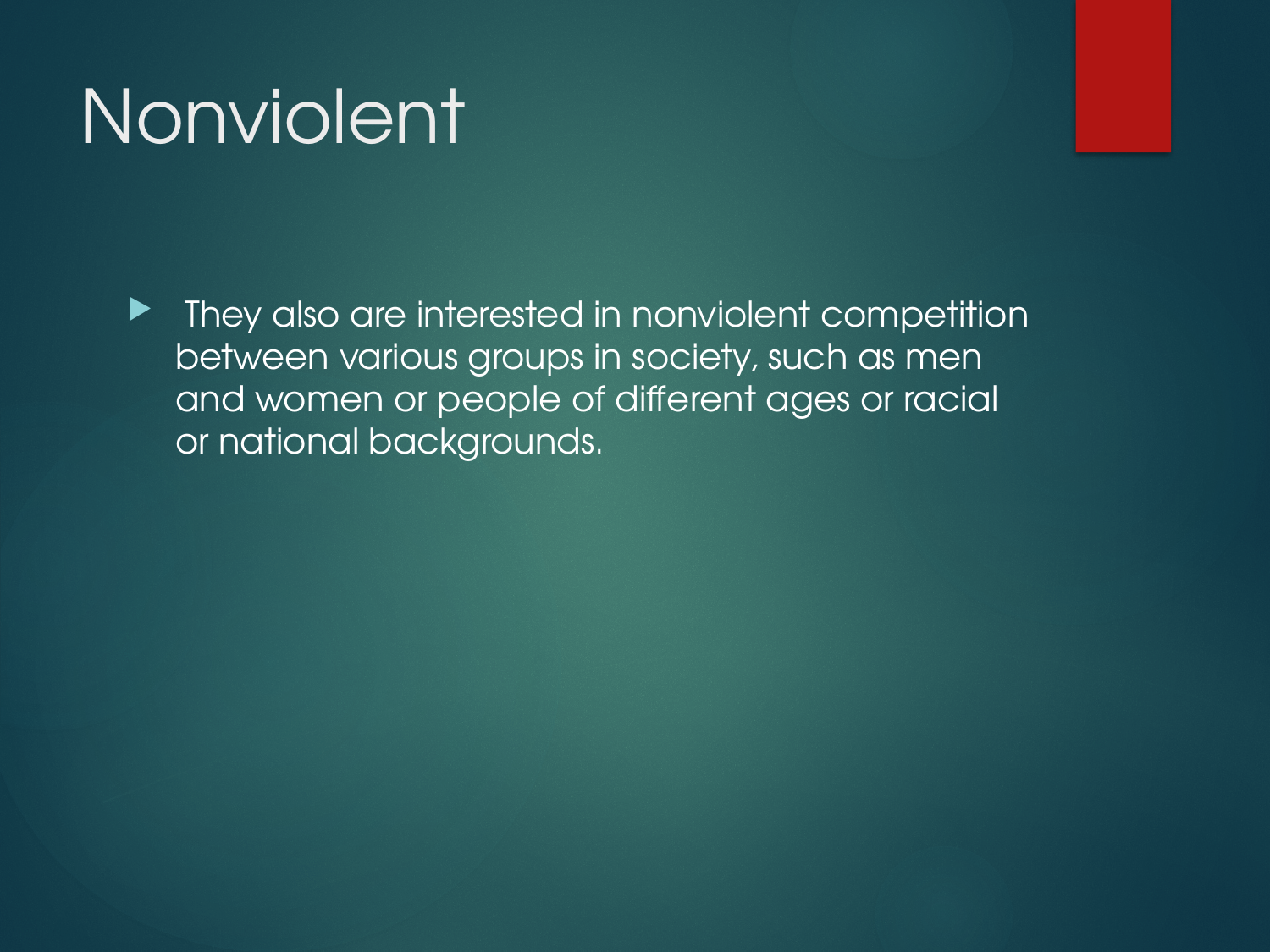

# Nonviolent
 They also are interested in nonviolent competition between various groups in society, such as men and women or people of different ages or racial or national backgrounds.